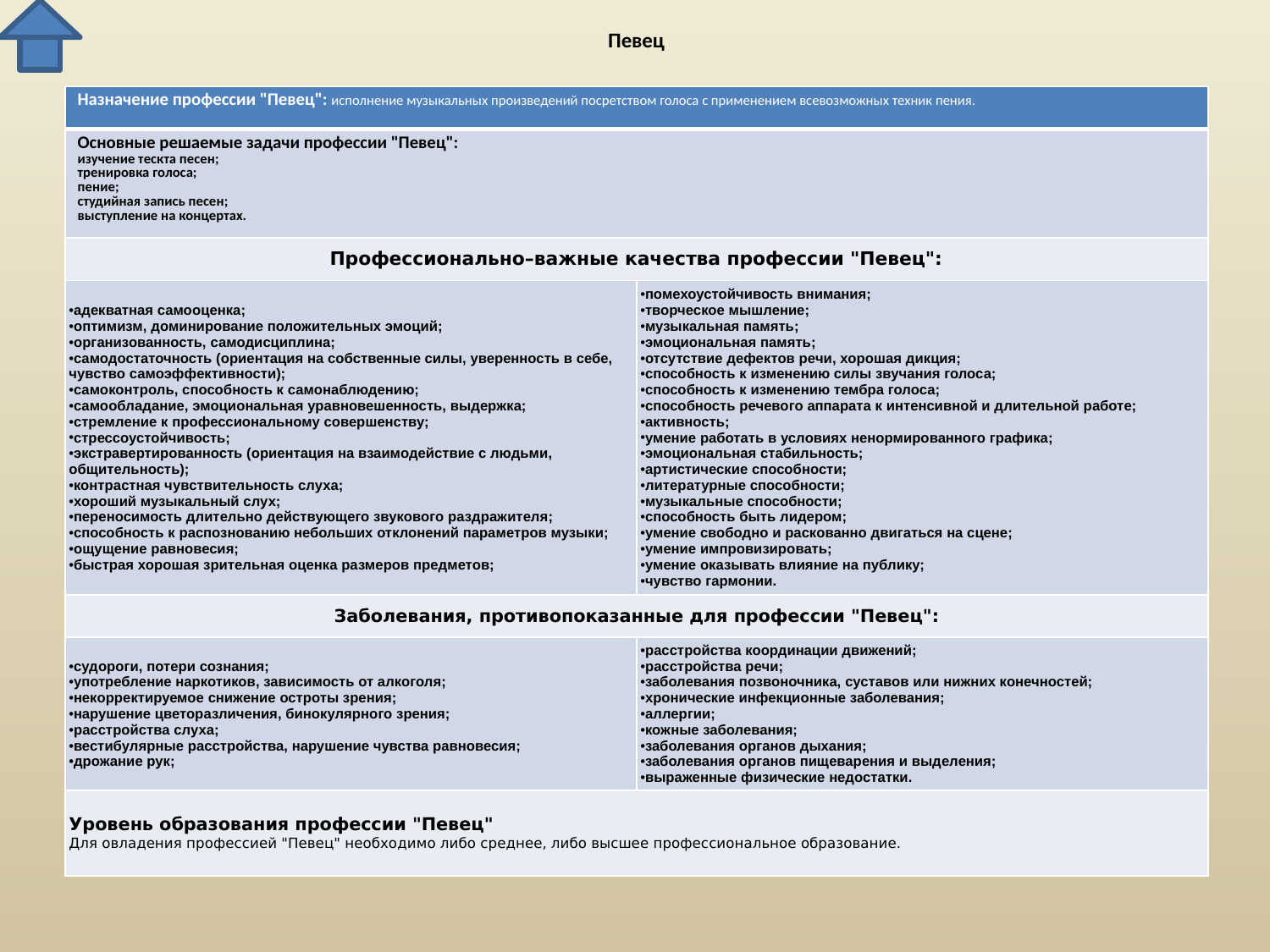

# Певец
| Назначение профессии "Певец": исполнение музыкальных произведений посретством голоса с применением всевозможных техник пения. |  |
| --- | --- |
| Основные решаемые задачи профессии "Певец": изучение тескта песен; тренировка голоса; пение; студийная запись песен; выступление на концертах. |  |
| Профессионально–важные качества профессии "Певец": |  |
| адекватная самооценка; оптимизм, доминирование положительных эмоций; организованность, самодисциплина; самодостаточность (ориентация на собственные силы, уверенность в себе, чувство самоэффективности); самоконтроль, способность к самонаблюдению; самообладание, эмоциональная уравновешенность, выдержка; стремление к профессиональному совершенству; стрессоустойчивость; экстравертированность (ориентация на взаимодействие с людьми, общительность); контрастная чувствительность слуха; хороший музыкальный слух; переносимость длительно действующего звукового раздражителя; способность к распознованию небольших отклонений параметров музыки; ощущение равновесия; быстрая хорошая зрительная оценка размеров предметов; | помехоустойчивость внимания; творческое мышление; музыкальная память; эмоциональная память; отсутствие дефектов речи, хорошая дикция; способность к изменению силы звучания голоса; способность к изменению тембра голоса; способность речевого аппарата к интенсивной и длительной работе; активность; умение работать в условиях ненормированного графика; эмоциональная стабильность; артистические способности; литературные способности; музыкальные способности; способность быть лидером; умение свободно и раскованно двигаться на сцене; умение импровизировать; умение оказывать влияние на публику; чувство гармонии. |
| Заболевания, противопоказанные для профессии "Певец": |  |
| судороги, потери сознания; употребление наркотиков, зависимость от алкоголя; некорректируемое снижение остроты зрения; нарушение цветоразличения, бинокулярного зрения; расстройства слуха; вестибулярные расстройства, нарушение чувства равновесия; дрожание рук; | расстройства координации движений; расстройства речи; заболевания позвоночника, суставов или нижних конечностей; хронические инфекционные заболевания; аллергии; кожные заболевания; заболевания органов дыхания; заболевания органов пищеварения и выделения; выраженные физические недостатки. |
| Уровень образования профессии "Певец" Для овладения профессией "Певец" необходимо либо среднее, либо высшее профессиональное образование. |  |